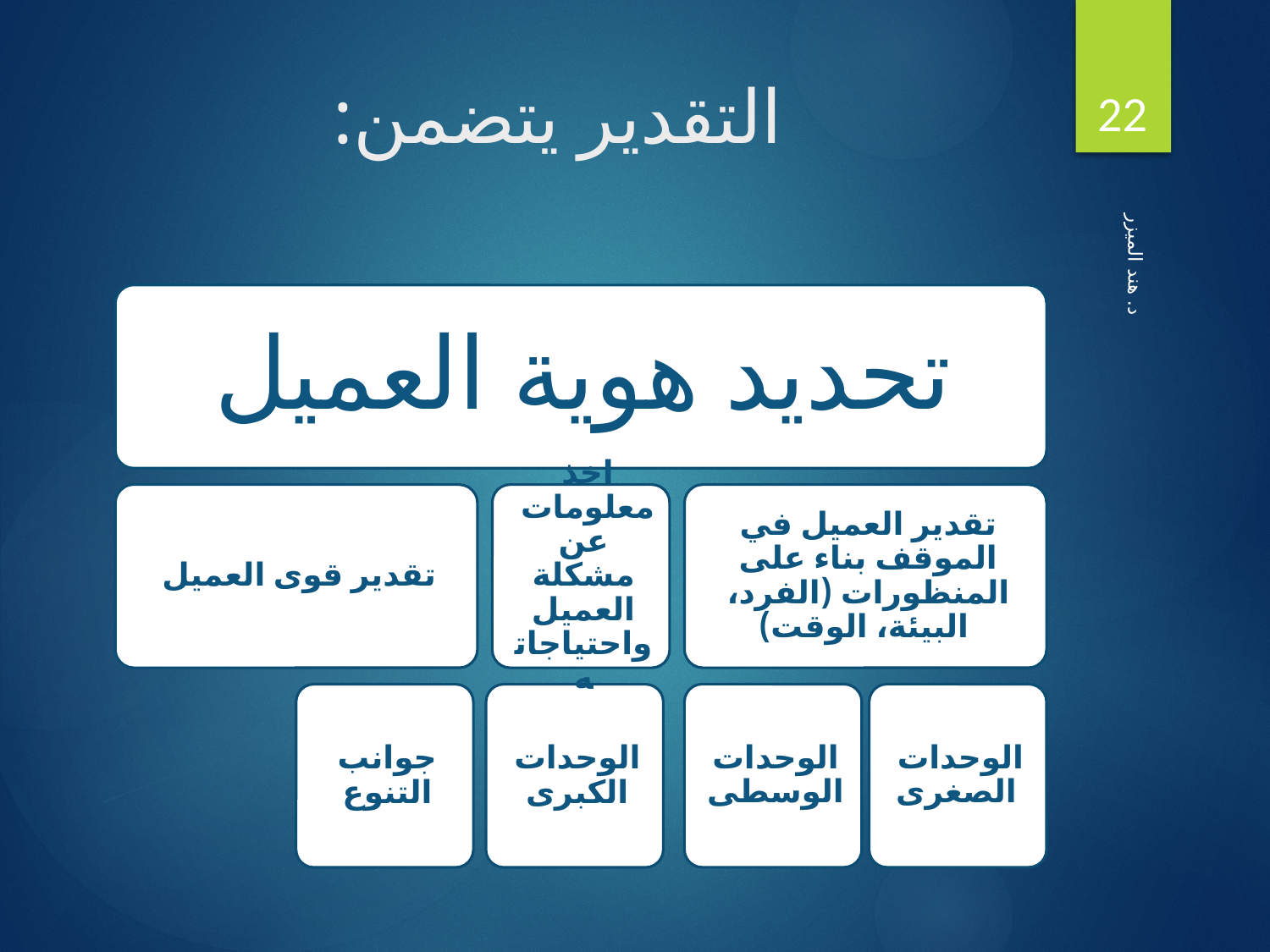

22
# التقدير يتضمن:
تحديد هوية العميل
تقدير قوى العميل
جوانب التنوع
الوحدات الكبرى
 اخذ معلومات  عن مشكلة العميل واحتياجاته
تقدير العميل في الموقف بناء على المنظورات (الفرد، البيئة، الوقت)
الوحدات الوسطى
الوحدات الصغرى
د. هند الميزر